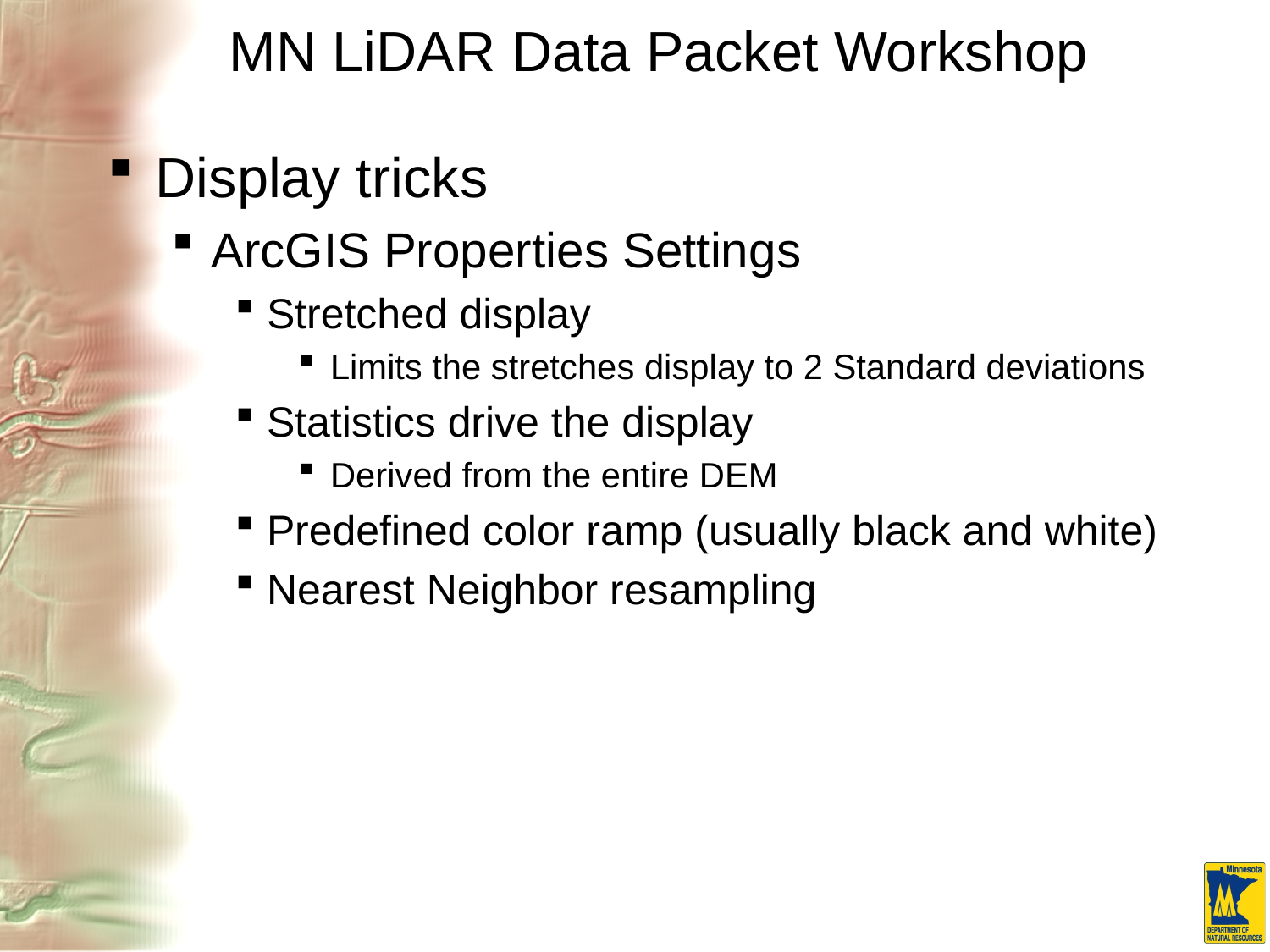

# MN LiDAR Data Packet Workshop
Display tricks
ArcGIS Properties Settings
Stretched display
Limits the stretches display to 2 Standard deviations
Statistics drive the display
Derived from the entire DEM
Predefined color ramp (usually black and white)
Nearest Neighbor resampling